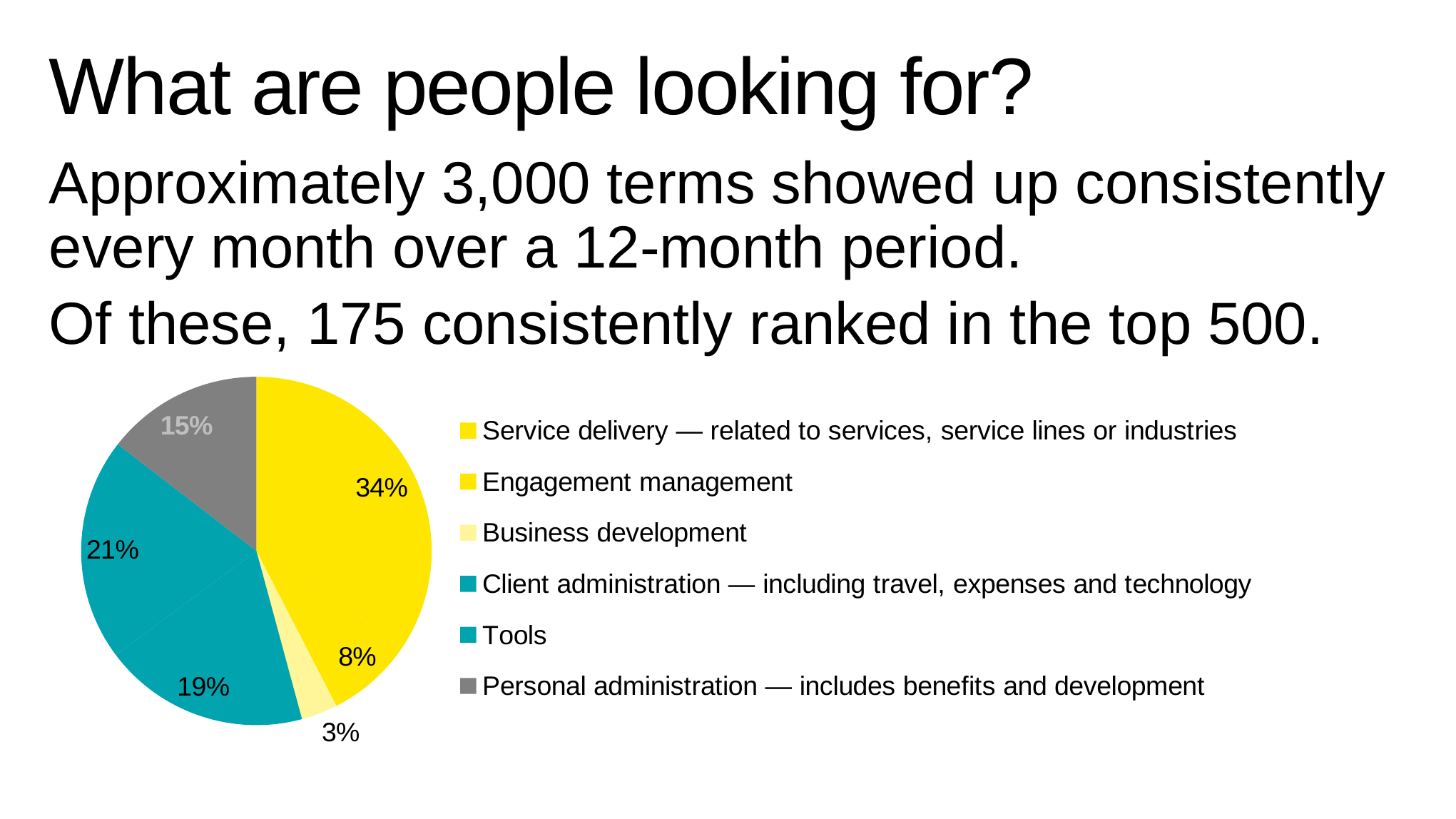

# What are people looking for?
Approximately 3,000 terms showed up consistently every month over a 12-month period.
Of these, 175 consistently ranked in the top 500.

### Chart

| Category | Terms |
|---|---|
| Service delivery — related to services, service lines or industries | 61.0 |
| Engagement management | 15.0 |
| Business development | 6.0 |
| Client administration — including travel, expenses and technology | 34.0 |
| Tools | 37.0 |
| Personal administration — includes benefits and development | 26.0 |